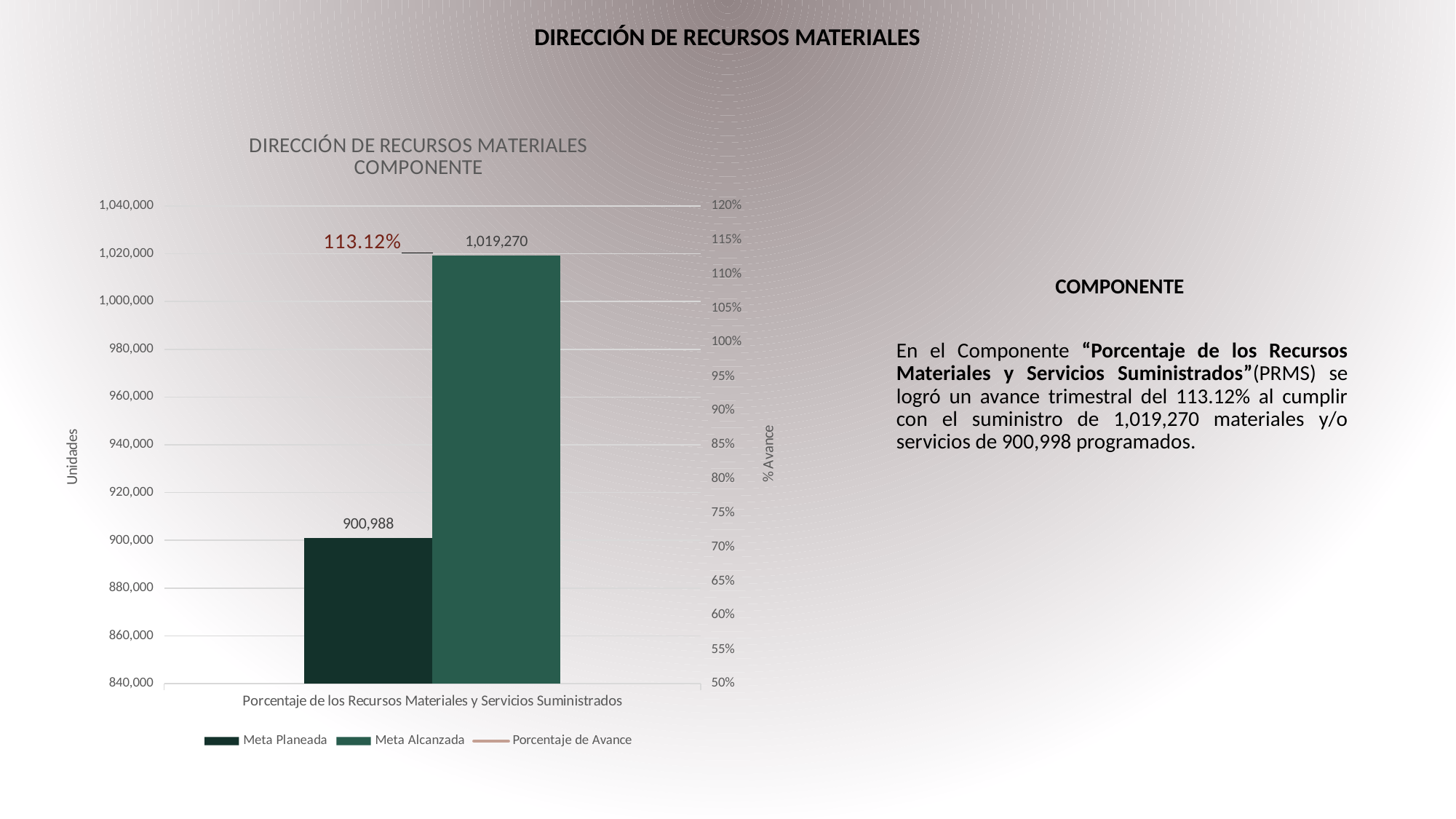

DIRECCIÓN DE RECURSOS MATERIALES

### Chart: DIRECCIÓN DE RECURSOS MATERIALES
COMPONENTE

| Category | Meta Planeada | Meta Alcanzada |  |
|---|---|---|---|
| Porcentaje de los Recursos Materiales y Servicios Suministrados | 900988.0 | 1019270.0 | 1.1312803278179067 |
COMPONENTE

En el Componente “Porcentaje de los Recursos Materiales y Servicios Suministrados”(PRMS) se logró un avance trimestral del 113.12% al cumplir con el suministro de 1,019,270 materiales y/o servicios de 900,998 programados.